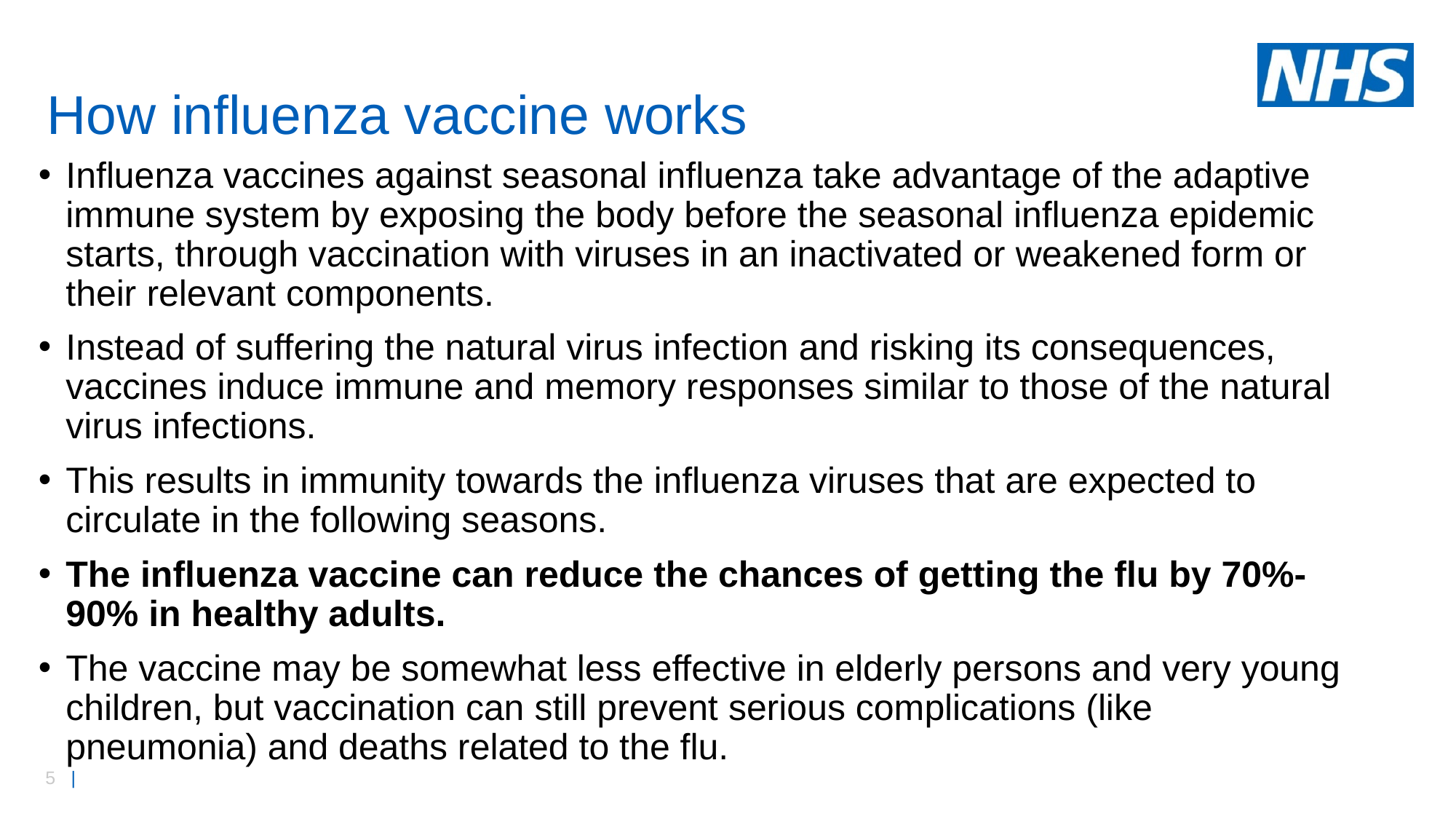

# How influenza vaccine works
Influenza vaccines against seasonal influenza take advantage of the adaptive immune system by exposing the body before the seasonal influenza epidemic starts, through vaccination with viruses in an inactivated or weakened form or their relevant components.
Instead of suffering the natural virus infection and risking its consequences, vaccines induce immune and memory responses similar to those of the natural virus infections.
This results in immunity towards the influenza viruses that are expected to circulate in the following seasons.
The influenza vaccine can reduce the chances of getting the flu by 70%-90% in healthy adults.
The vaccine may be somewhat less effective in elderly persons and very young children, but vaccination can still prevent serious complications (like pneumonia) and deaths related to the flu.